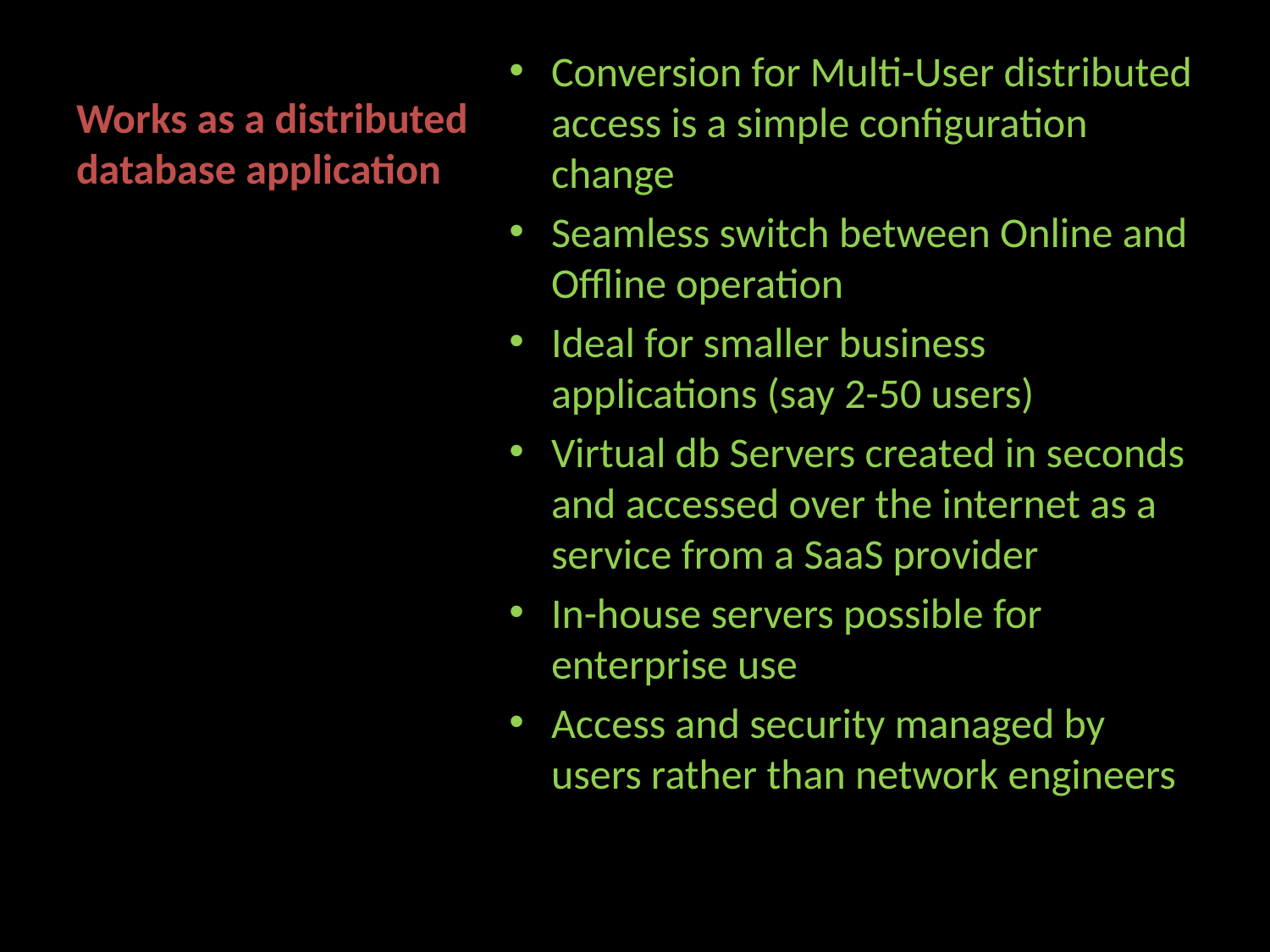

# Works as a distributed database application
Conversion for Multi-User distributed access is a simple configuration change
Seamless switch between Online and Offline operation
Ideal for smaller business applications (say 2-50 users)
Virtual db Servers created in seconds and accessed over the internet as a service from a SaaS provider
In-house servers possible for enterprise use
Access and security managed by users rather than network engineers